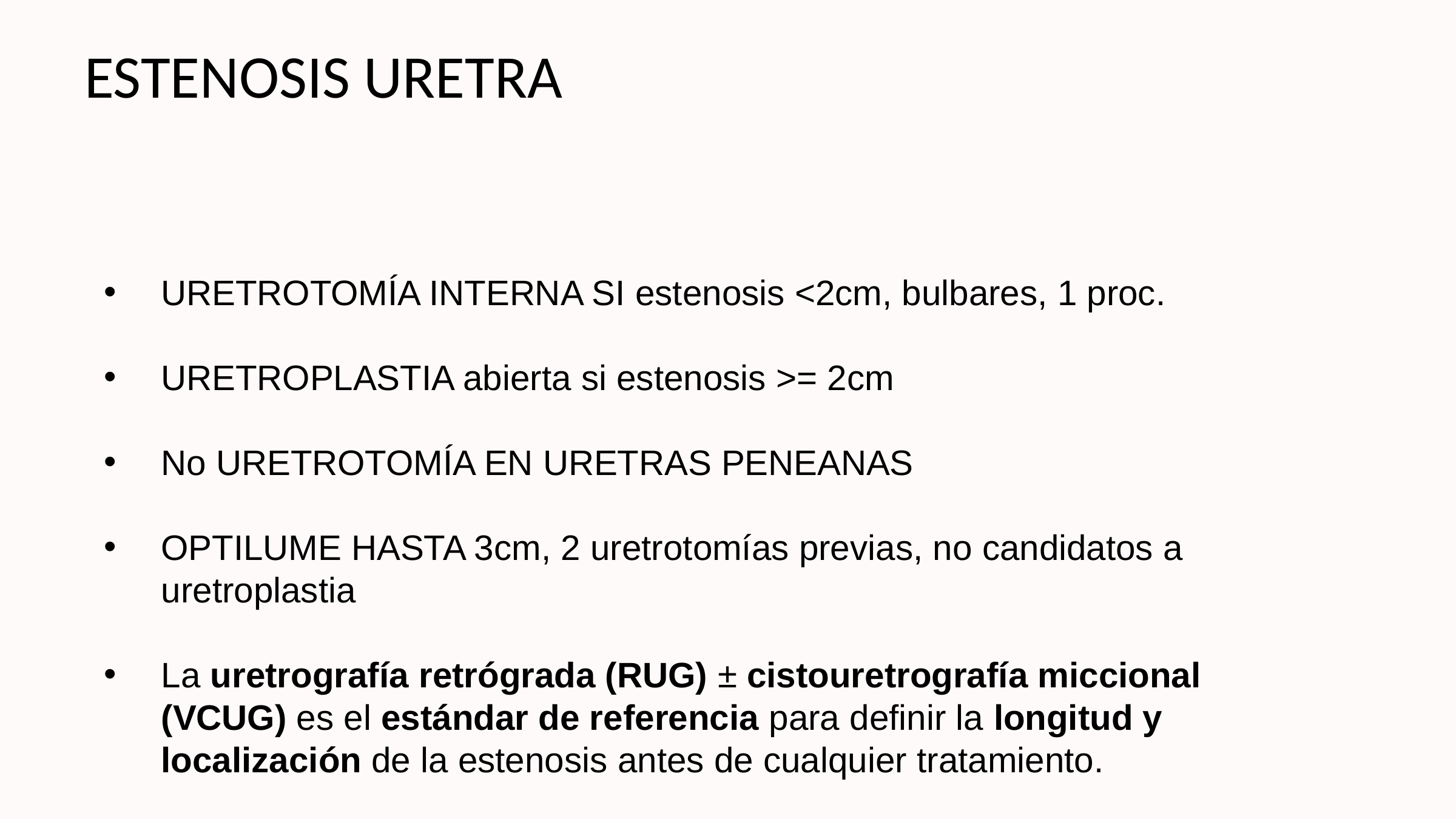

ESTENOSIS URETRA
URETROTOMÍA INTERNA SI estenosis <2cm, bulbares, 1 proc.

URETROPLASTIA abierta si estenosis >= 2cm

No URETROTOMÍA EN URETRAS PENEANAS

OPTILUME HASTA 3cm, 2 uretrotomías previas, no candidatos a uretroplastia

La uretrografía retrógrada (RUG) ± cistouretrografía miccional (VCUG) es el estándar de referencia para definir la longitud y localización de la estenosis antes de cualquier tratamiento.